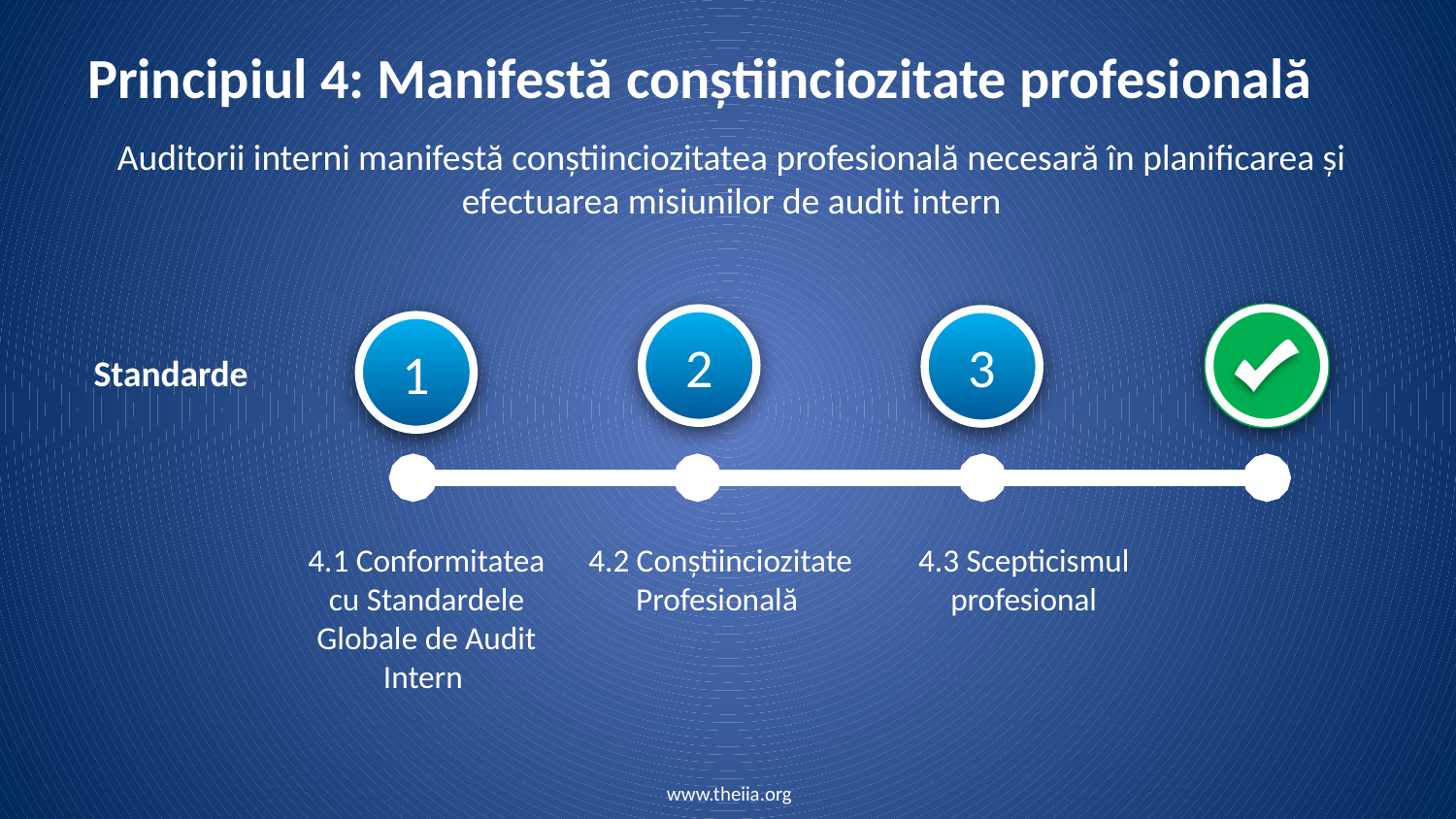

# Principiul 4: Manifestă conștiinciozitate profesională
Auditorii interni manifestă conștiinciozitatea profesională necesară în planificarea și efectuarea misiunilor de audit intern
2

3
1

Standarde
4.1 Conformitatea cu Standardele Globale de Audit Intern
4.2 Conștiinciozitate Profesională
4.3 Scepticismul profesional
www.theiia.org